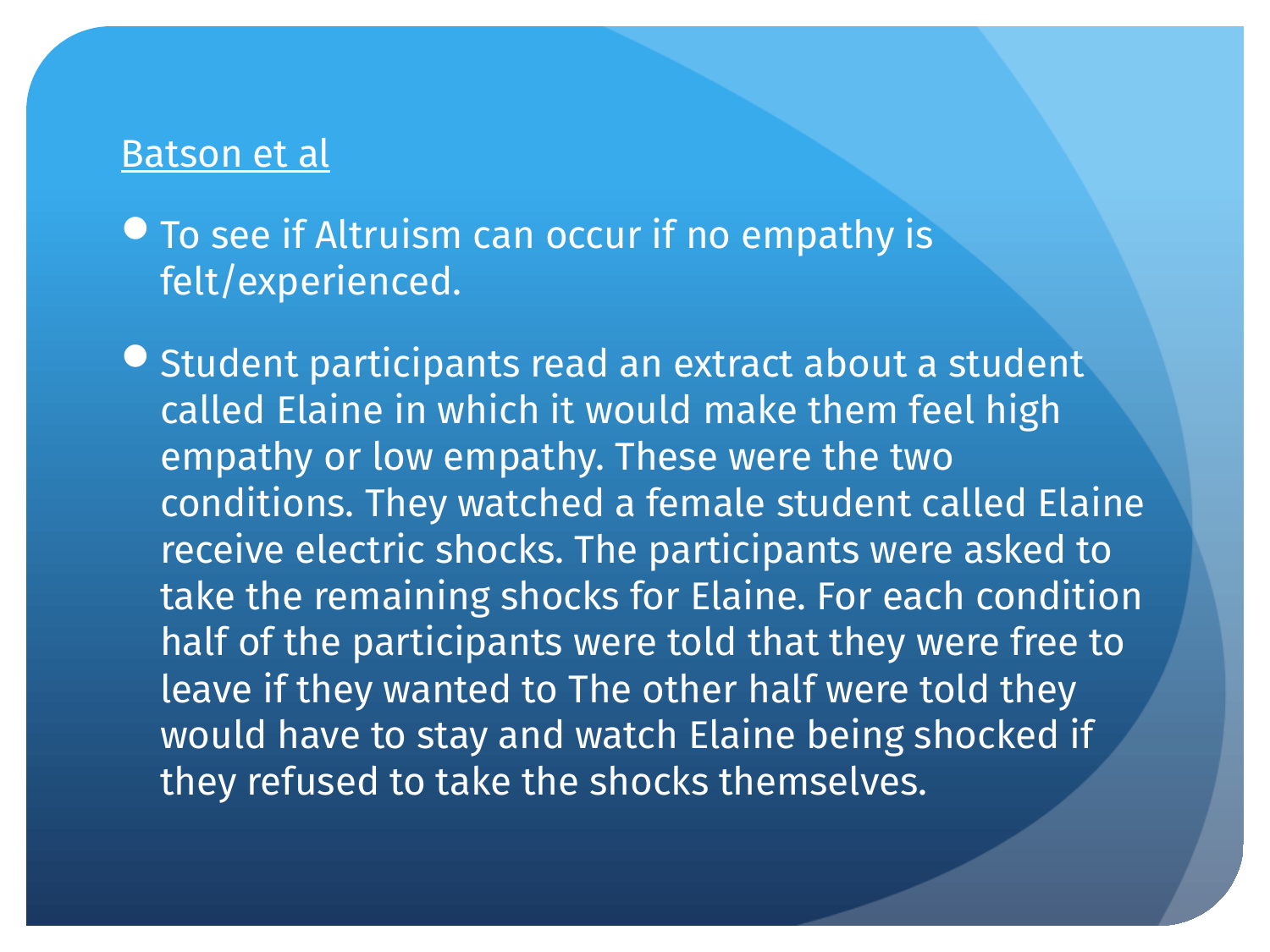

Batson et al
To see if Altruism can occur if no empathy is felt/experienced.
Student participants read an extract about a student called Elaine in which it would make them feel high empathy or low empathy. These were the two conditions. They watched a female student called Elaine receive electric shocks. The participants were asked to take the remaining shocks for Elaine. For each condition half of the participants were told that they were free to leave if they wanted to The other half were told they would have to stay and watch Elaine being shocked if they refused to take the shocks themselves.